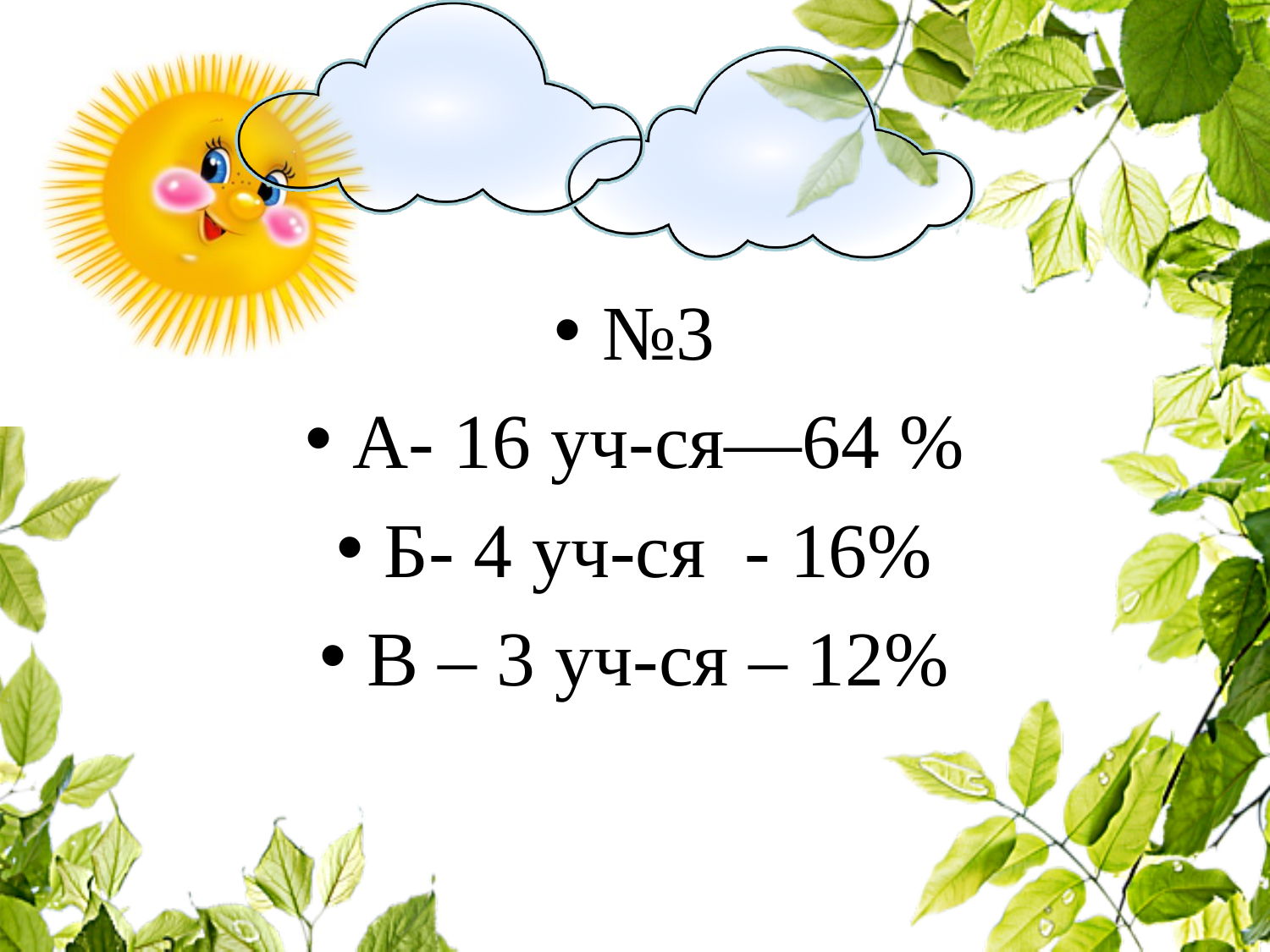

#
№3
А- 16 уч-ся—64 %
Б- 4 уч-ся  - 16%
В – 3 уч-ся – 12%